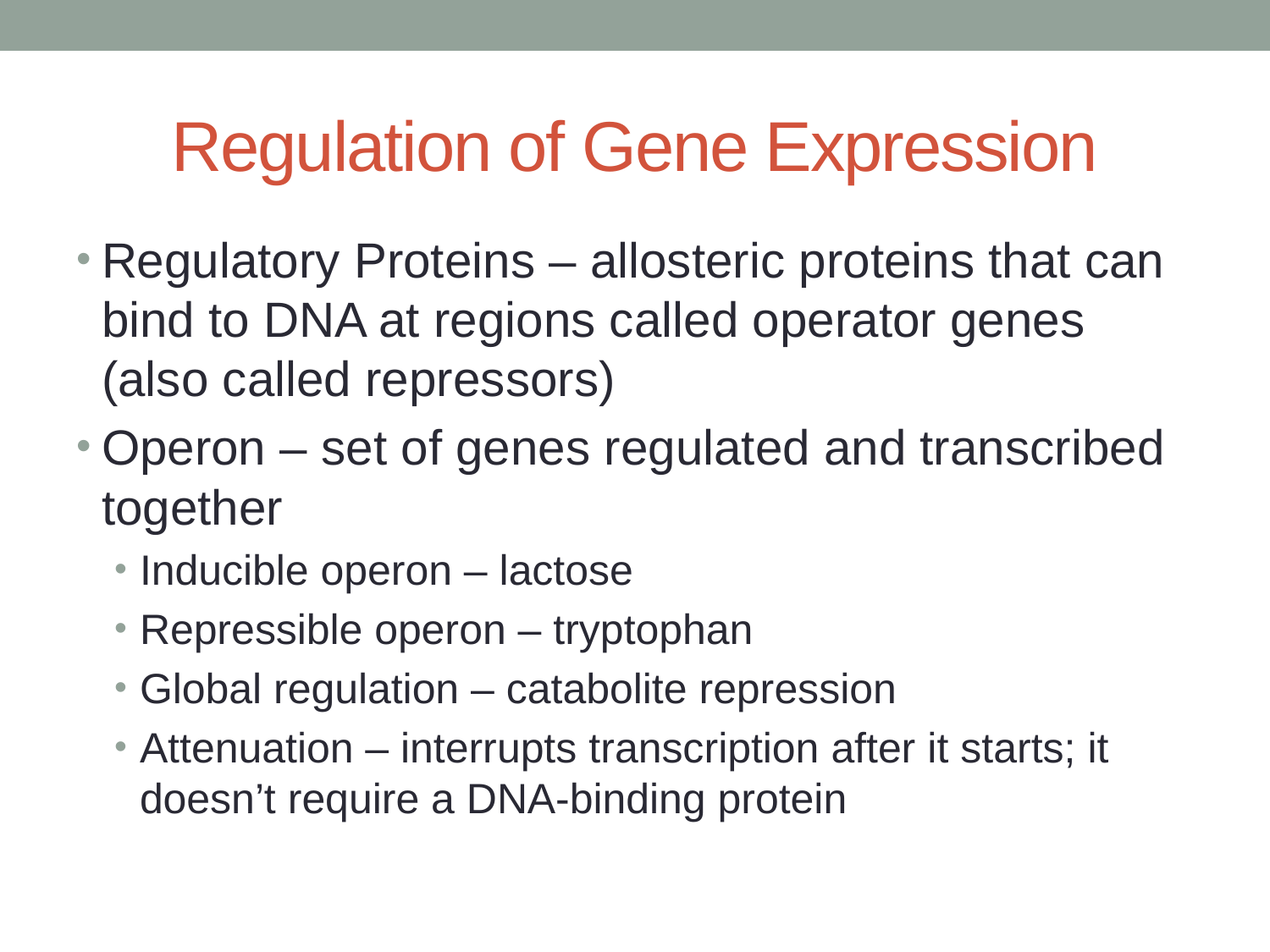

# Regulation of Gene Expression
Regulatory Proteins – allosteric proteins that can bind to DNA at regions called operator genes (also called repressors)
Operon – set of genes regulated and transcribed together
Inducible operon – lactose
Repressible operon – tryptophan
Global regulation – catabolite repression
Attenuation – interrupts transcription after it starts; it doesn’t require a DNA-binding protein